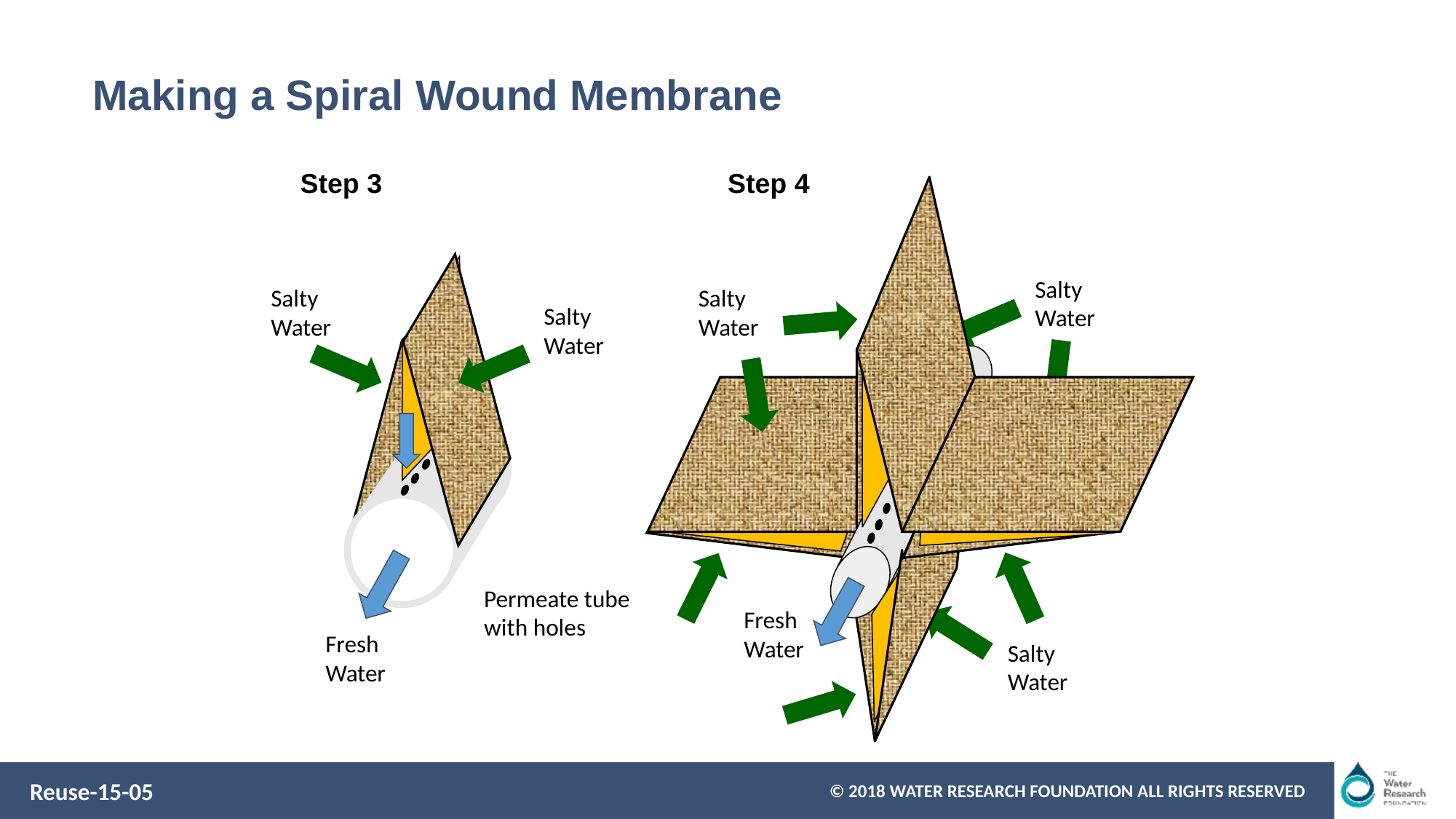

# Making a Spiral Wound Membrane
Step 4
Step 3

Salty
Water
Salty
Water
Salty
Water

Salty
Water

Fresh
Water

Permeate tube
with holes

Fresh
Water

Salty
Water